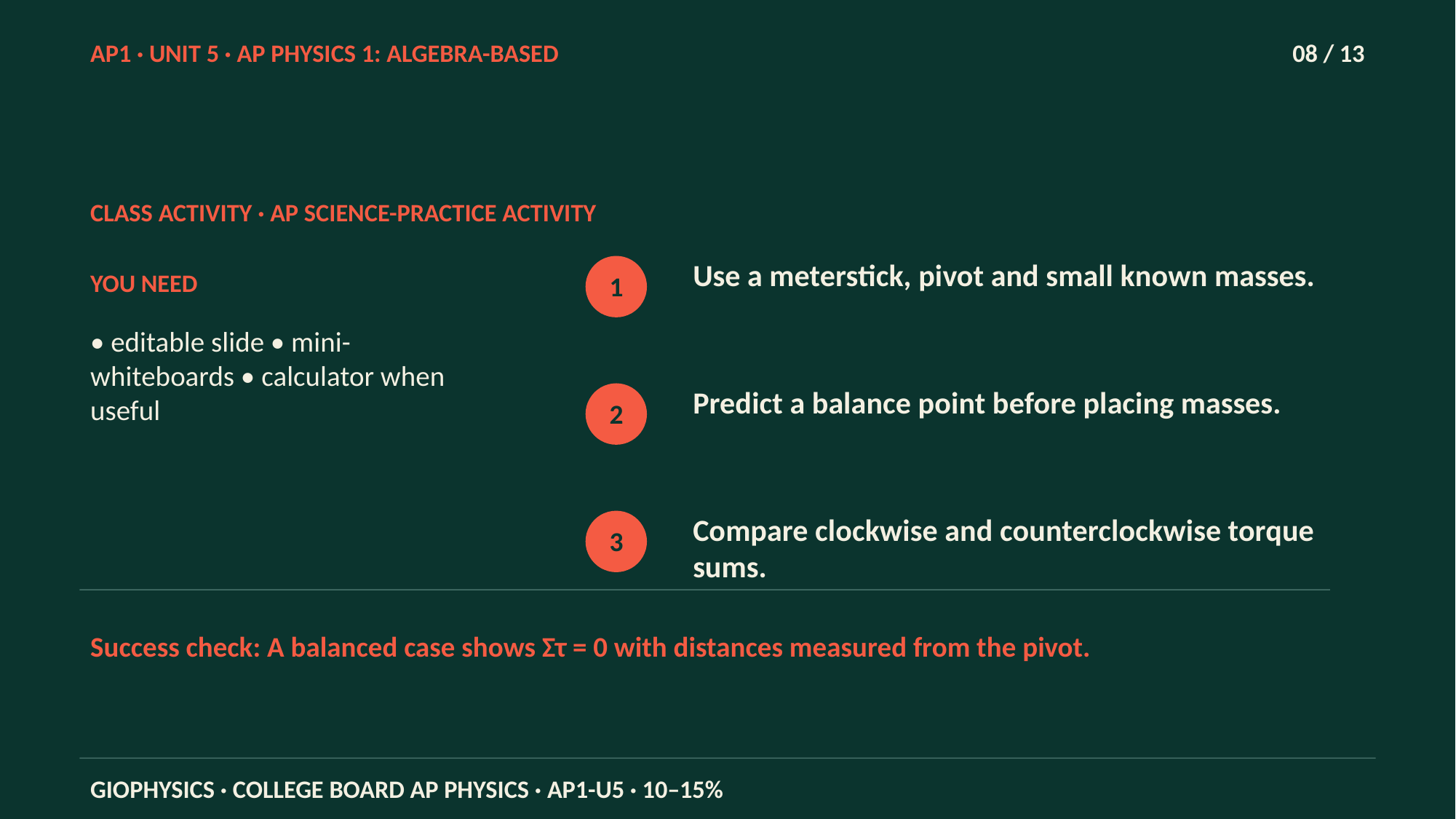

AP1 · UNIT 5 · AP PHYSICS 1: ALGEBRA-BASED
08 / 13

CLASS ACTIVITY · AP SCIENCE-PRACTICE ACTIVITY
Use a meterstick, pivot and small known masses.

YOU NEED
1
• editable slide • mini-whiteboards • calculator when useful
Predict a balance point before placing masses.

2
Compare clockwise and counterclockwise torque sums.

3

Success check: A balanced case shows Στ = 0 with distances measured from the pivot.

GIOPHYSICS · COLLEGE BOARD AP PHYSICS · AP1-U5 · 10–15%